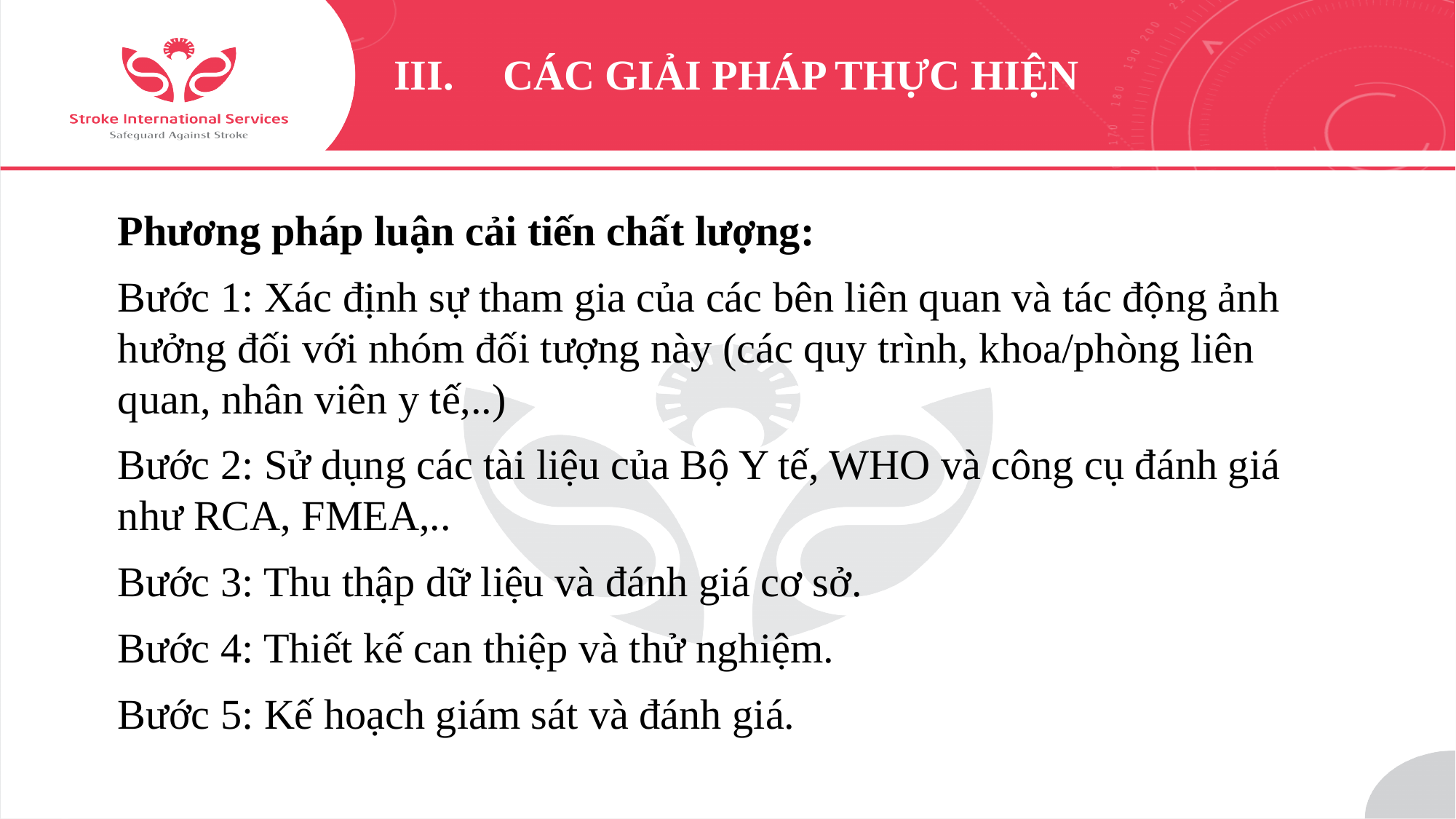

# III.	CÁC GIẢI PHÁP THỰC HIỆN
Phương pháp luận cải tiến chất lượng:
Bước 1: Xác định sự tham gia của các bên liên quan và tác động ảnh hưởng đối với nhóm đối tượng này (các quy trình, khoa/phòng liên quan, nhân viên y tế,..)
Bước 2: Sử dụng các tài liệu của Bộ Y tế, WHO và công cụ đánh giá như RCA, FMEA,..
Bước 3: Thu thập dữ liệu và đánh giá cơ sở.
Bước 4: Thiết kế can thiệp và thử nghiệm.
Bước 5: Kế hoạch giám sát và đánh giá.
11